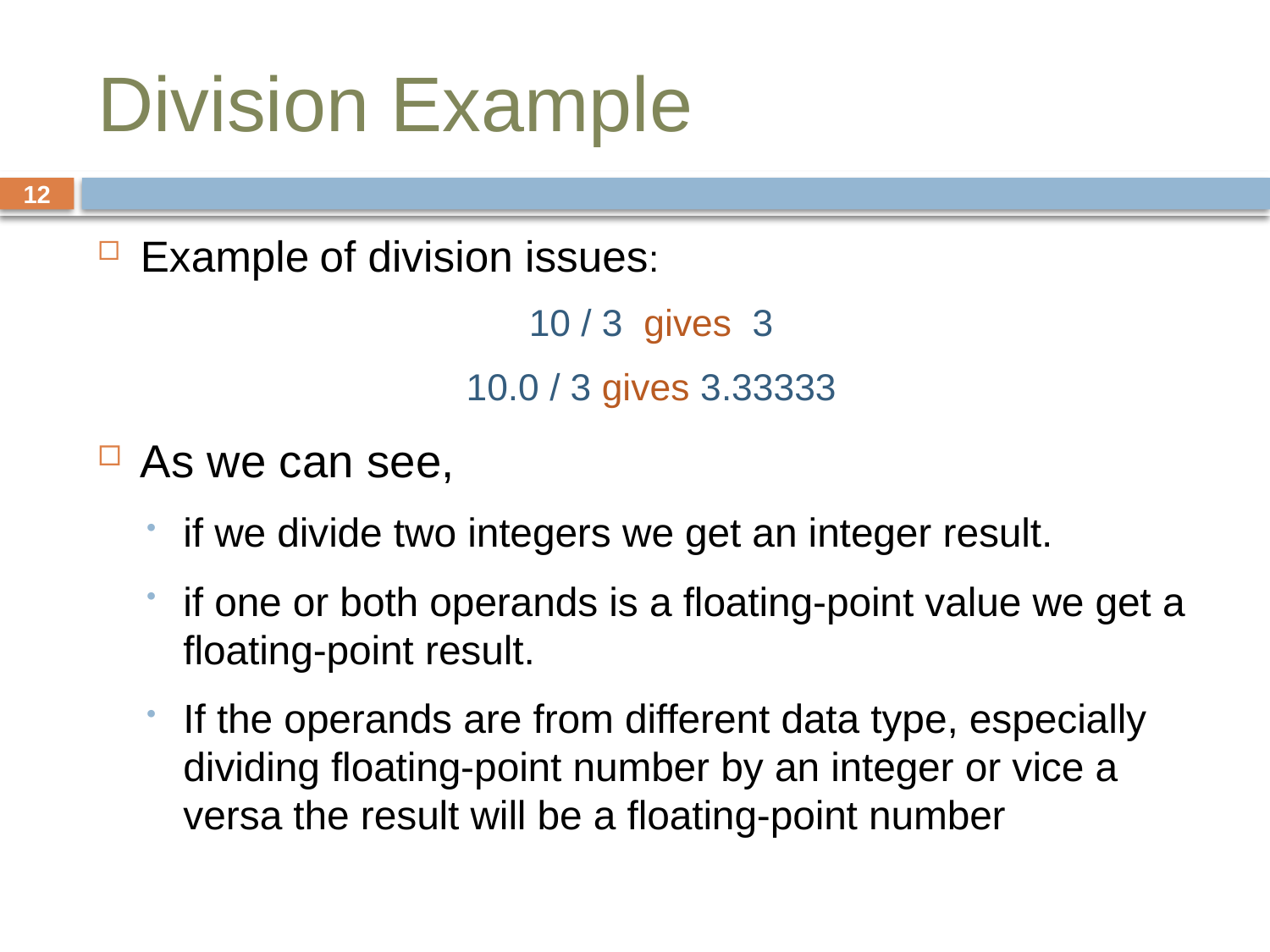

# Division Example
12
Example of division issues:
10 / 3  gives  3
10.0 / 3 gives 3.33333
As we can see,
if we divide two integers we get an integer result.
if one or both operands is a floating-point value we get a floating-point result.
If the operands are from different data type, especially  dividing floating-point number by an integer or vice a versa the result will be a floating-point number